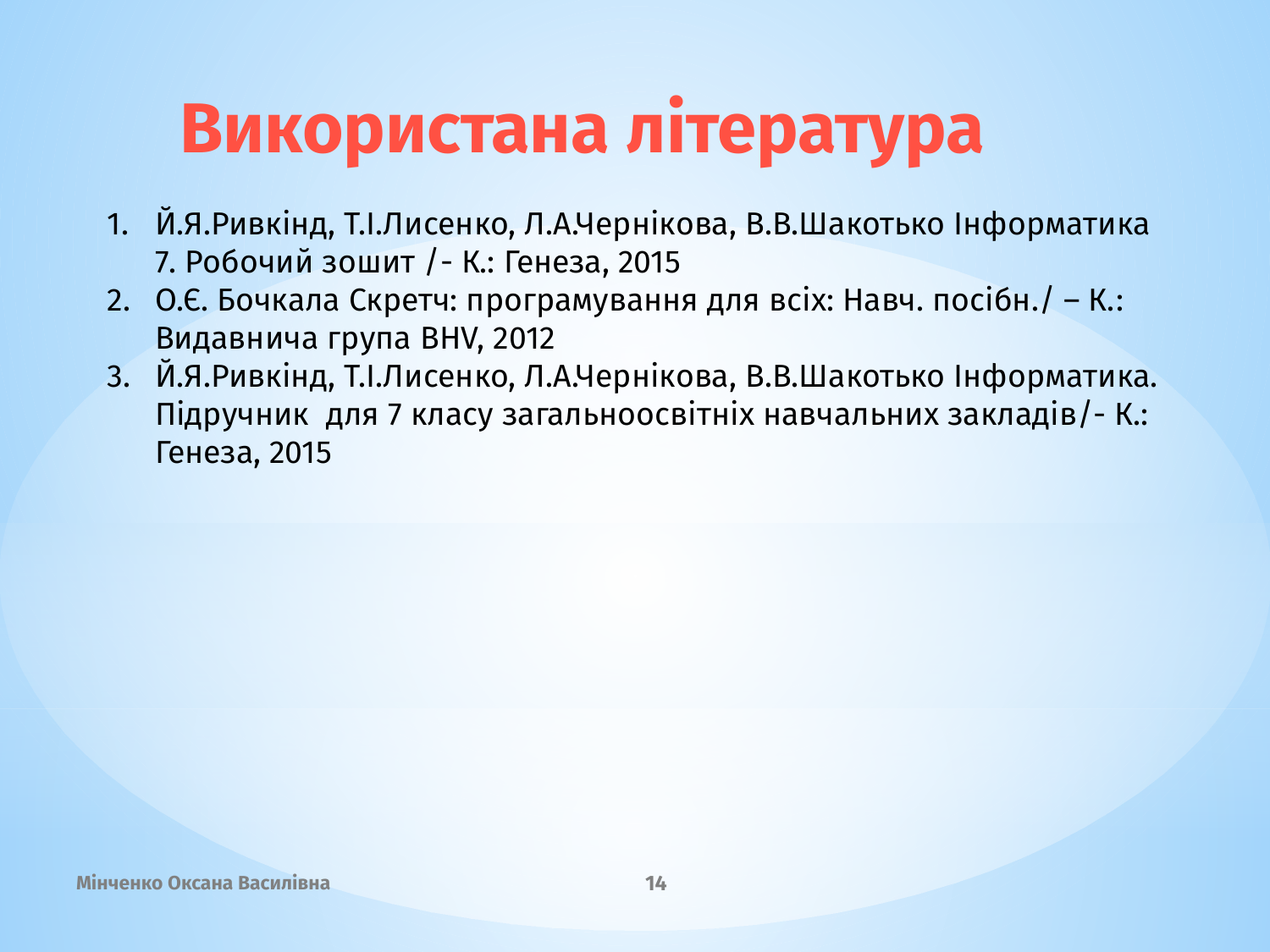

Використана література
Й.Я.Ривкінд, Т.І.Лисенко, Л.А.Чернікова, В.В.Шакотько Інформатика 7. Робочий зошит /- К.: Генеза, 2015
О.Є. Бочкала Скретч: програмування для всіх: Навч. посібн./ – К.: Видавнича група BHV, 2012
Й.Я.Ривкінд, Т.І.Лисенко, Л.А.Чернікова, В.В.Шакотько Інформатика. Підручник  для 7 класу загальноосвітніх навчальних закладів/- К.: Генеза, 2015

Мінченко Оксана Василівна
14